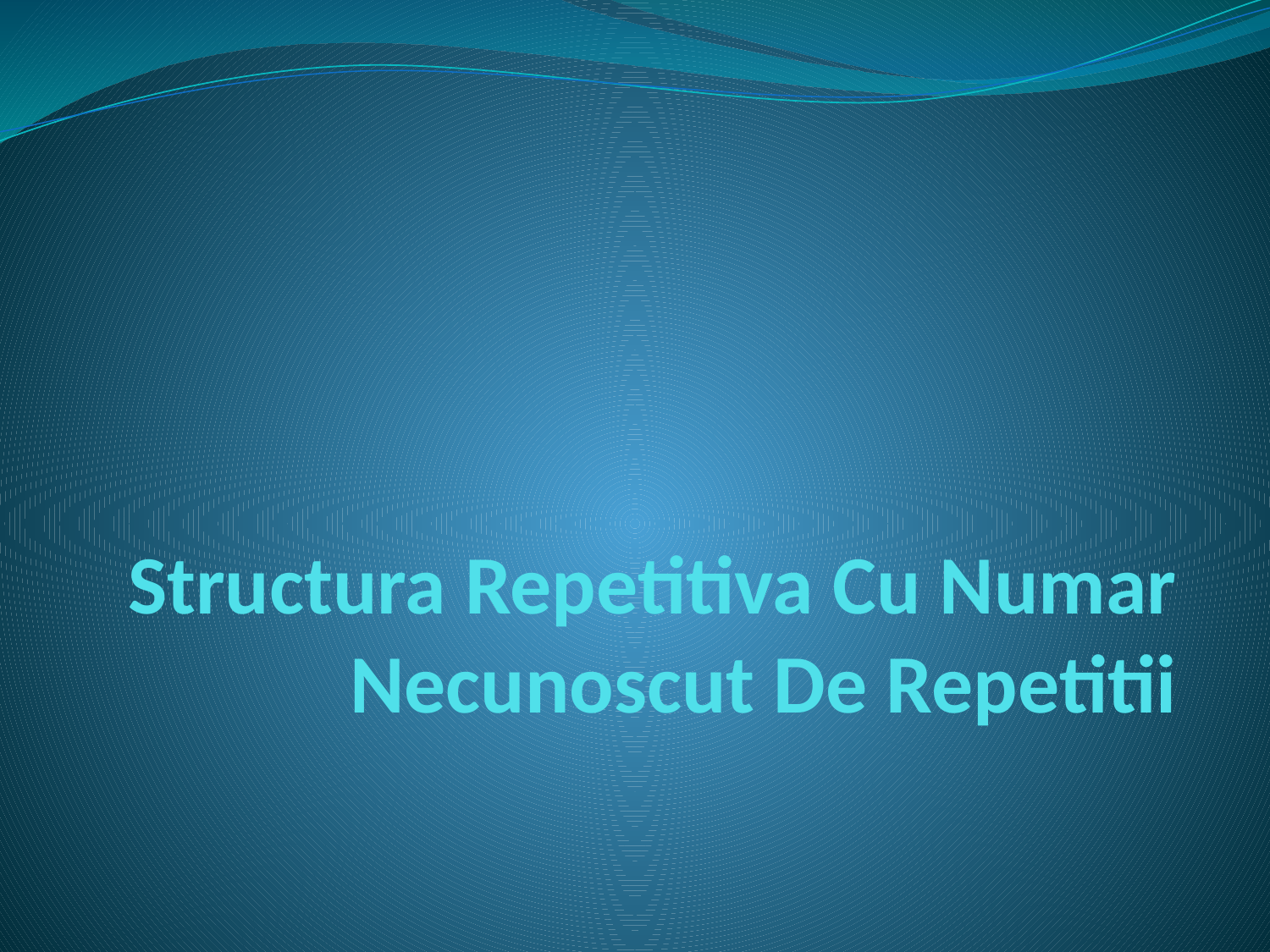

# Structura Repetitiva Cu Numar Necunoscut De Repetitii